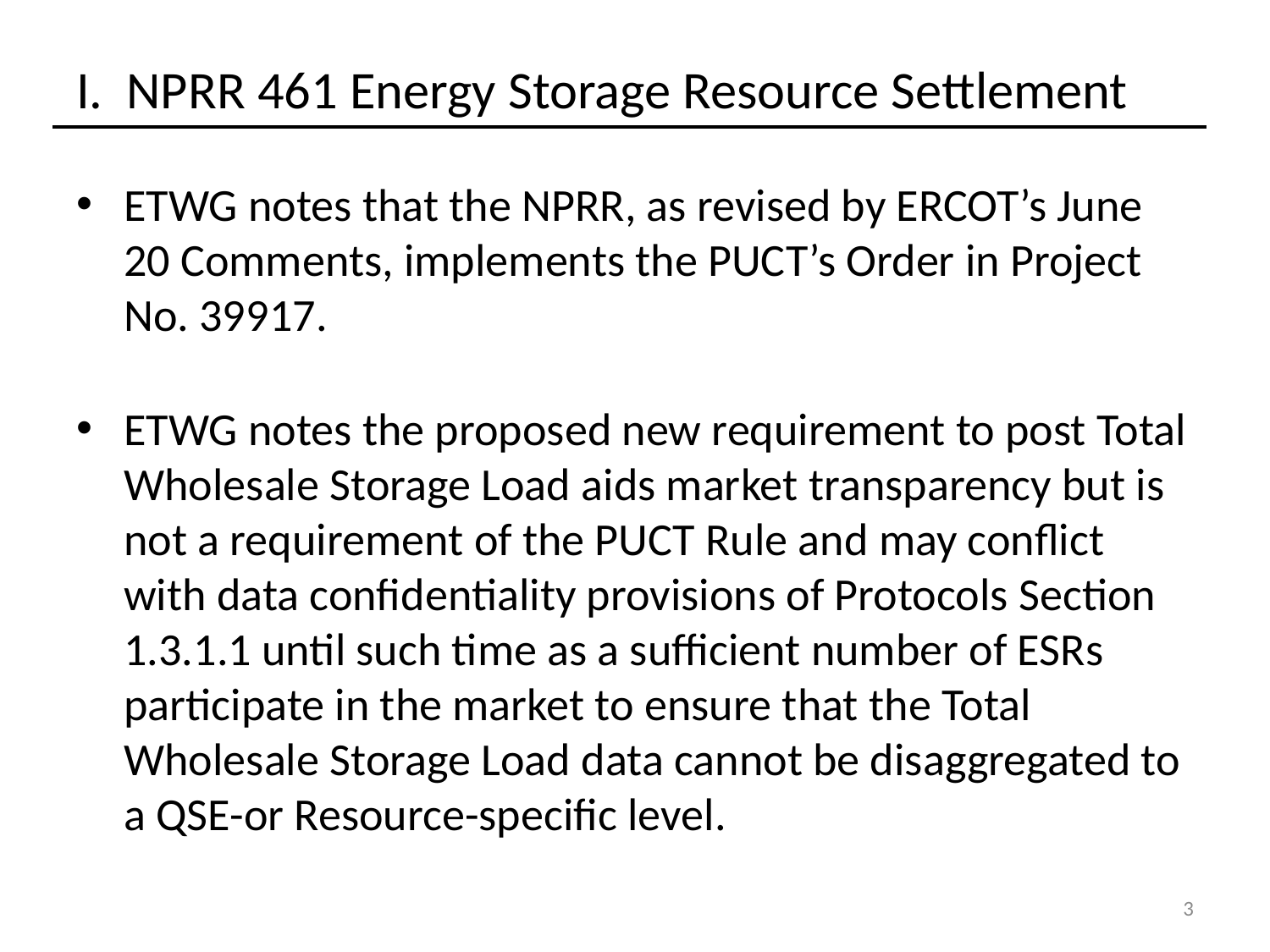

# I.  NPRR 461 Energy Storage Resource Settlement
ETWG notes that the NPRR, as revised by ERCOT’s June 20 Comments, implements the PUCT’s Order in Project No. 39917.

ETWG notes the proposed new requirement to post Total Wholesale Storage Load aids market transparency but is not a requirement of the PUCT Rule and may conflict with data confidentiality provisions of Protocols Section 1.3.1.1 until such time as a sufficient number of ESRs participate in the market to ensure that the Total Wholesale Storage Load data cannot be disaggregated to a QSE-or Resource-specific level.
3